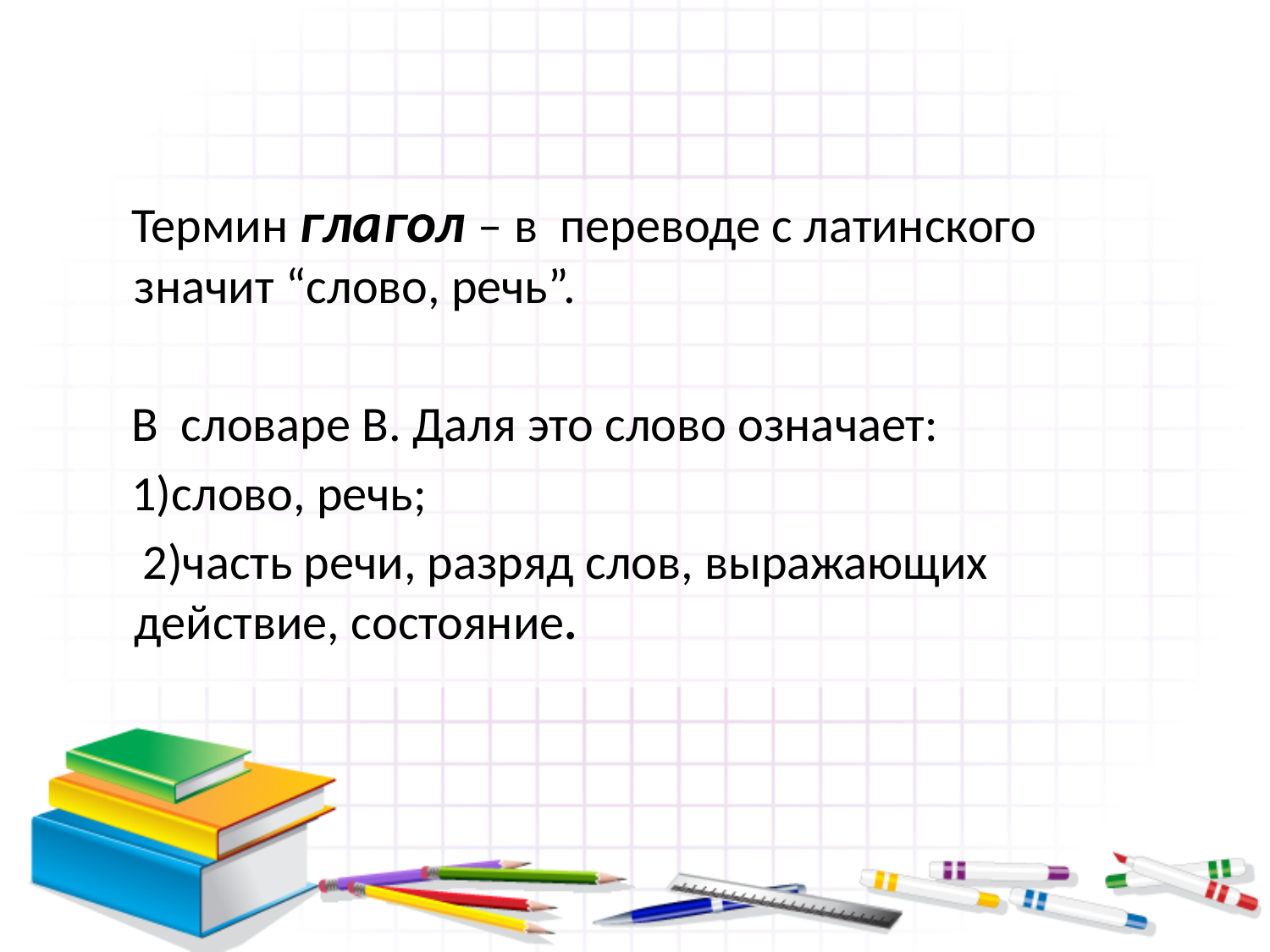

Термин глагол – в  переводе с латинского   значит “слово, речь”.

    В  словаре В. Даля это слово означает:
    1)слово, речь;
     2)часть речи, разряд слов, выражающих   действие, состояние.